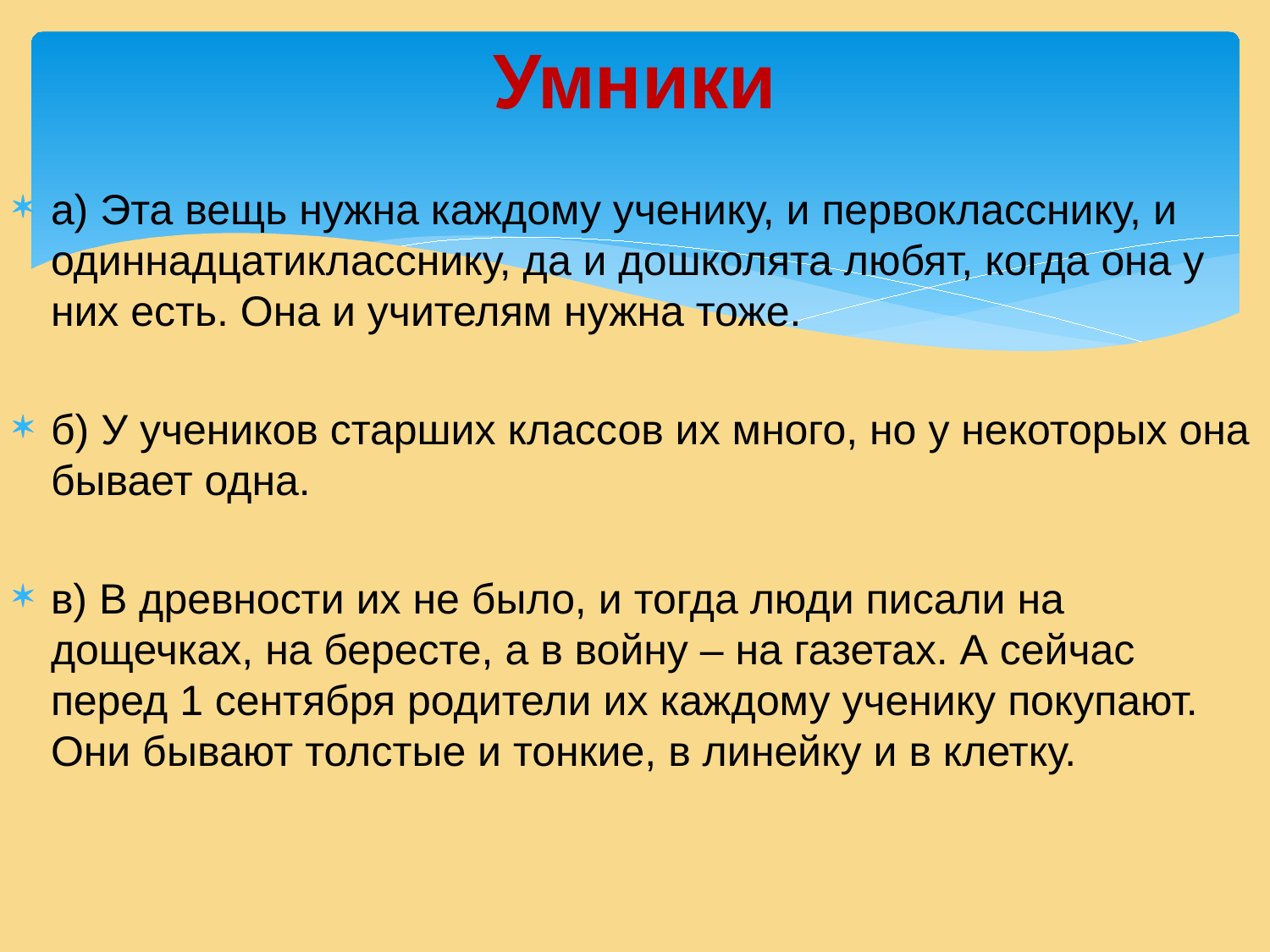

# Умники
а) Эта вещь нужна каждому ученику, и первокласснику, и одиннадцатикласснику, да и дошколята любят, когда она у них есть. Она и учителям нужна тоже.

б) У учеников старших классов их много, но у некоторых она бывает одна.

в) В древности их не было, и тогда люди писали на дощечках, на бересте, а в войну – на газетах. А сейчас перед 1 сентября родители их каждому ученику покупают. Они бывают толстые и тонкие, в линейку и в клетку.